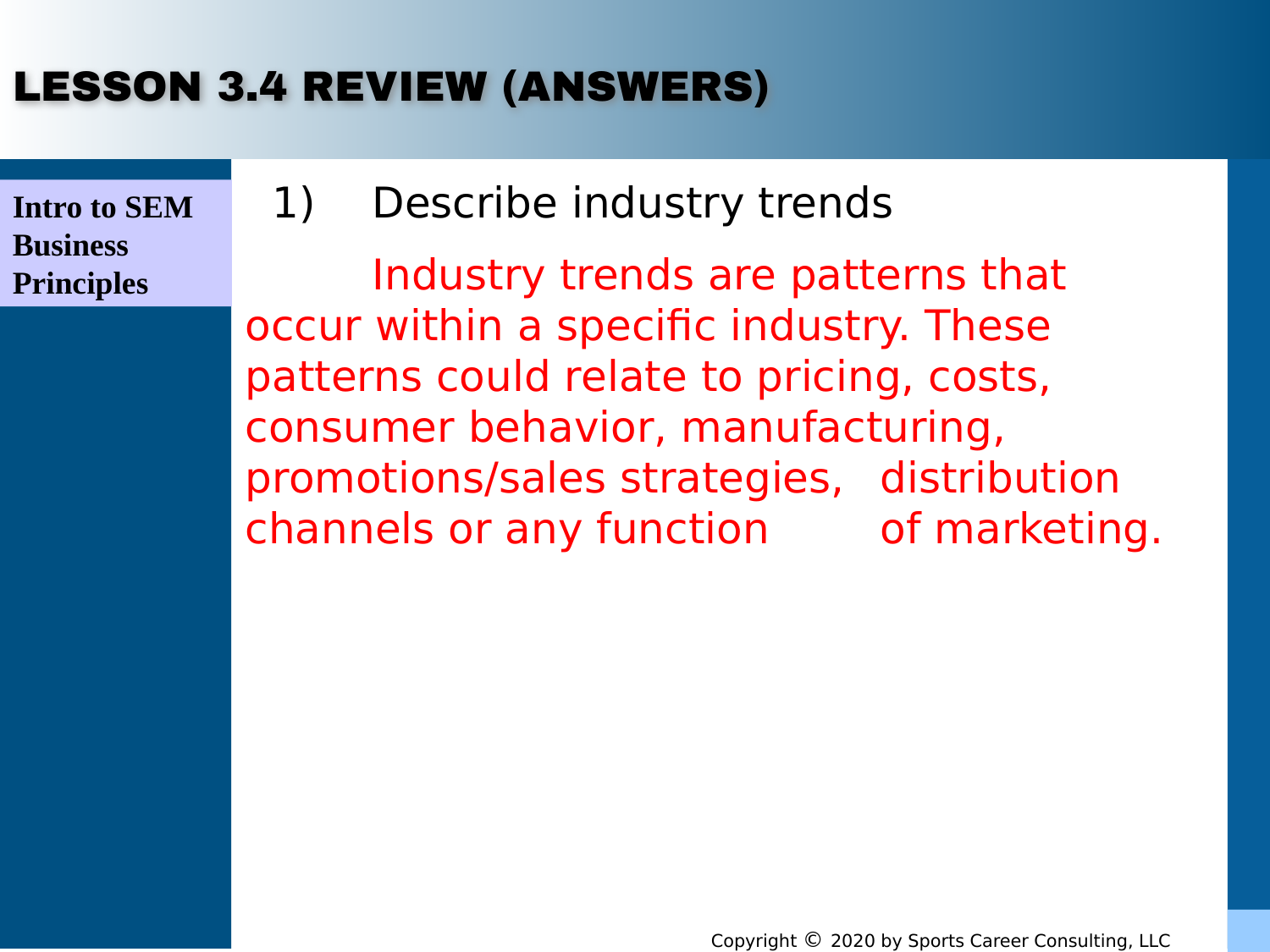

LESSON 3.4 REVIEW (ANSWERS)
  1)  	Describe industry trends
	Industry trends are patterns that 	occur within a specific industry. These 	patterns could relate to pricing, costs, 	consumer behavior, manufacturing, 	promotions/sales strategies, 	distribution channels or any function 	of marketing.
Intro to SEM Business Principles

Copyright © 2020 by Sports Career Consulting, LLC